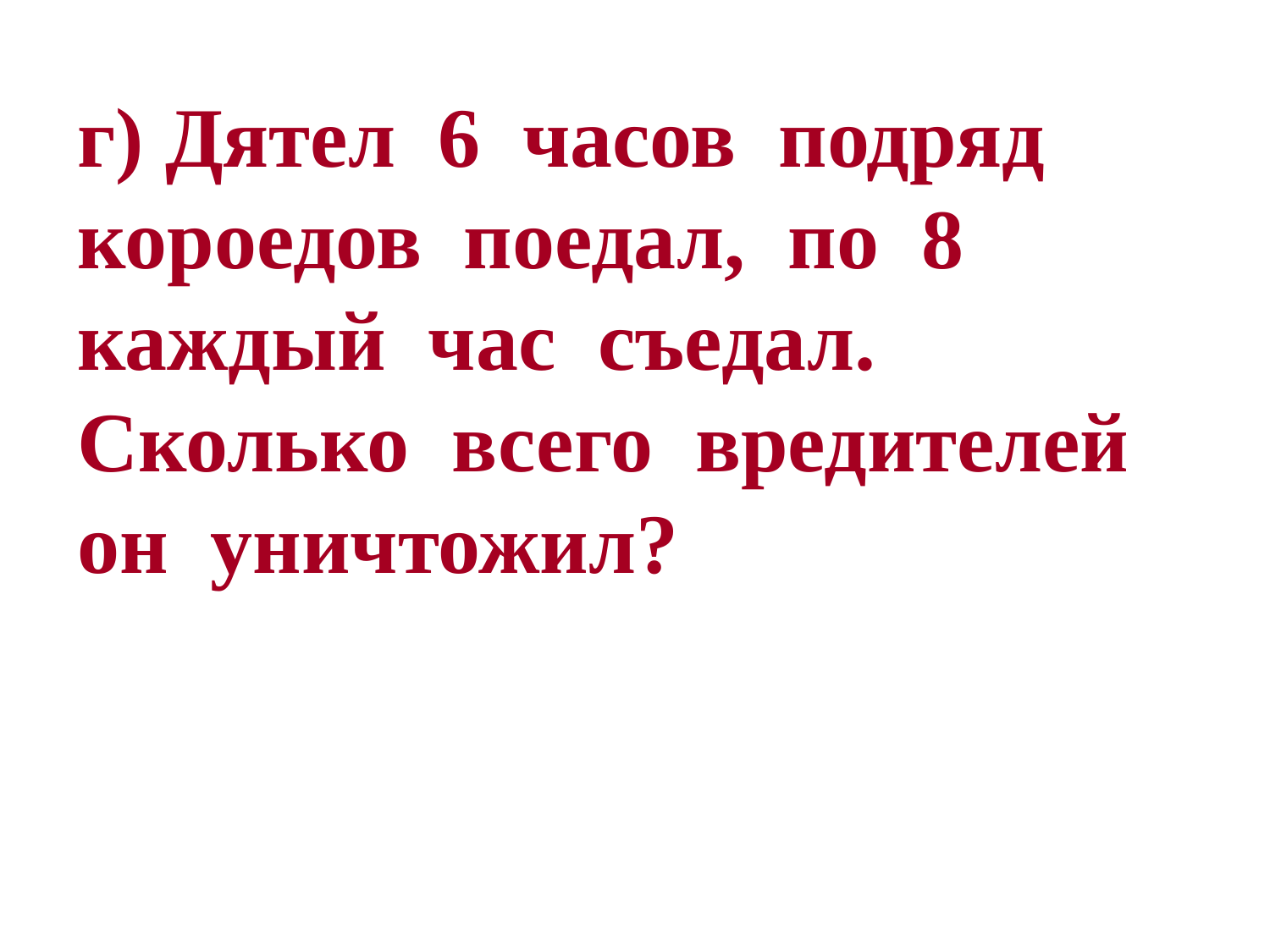

г) Дятел  6  часов  подряд  короедов  поедал,  по  8  каждый  час  съедал.  Сколько  всего  вредителей  он  уничтожил?